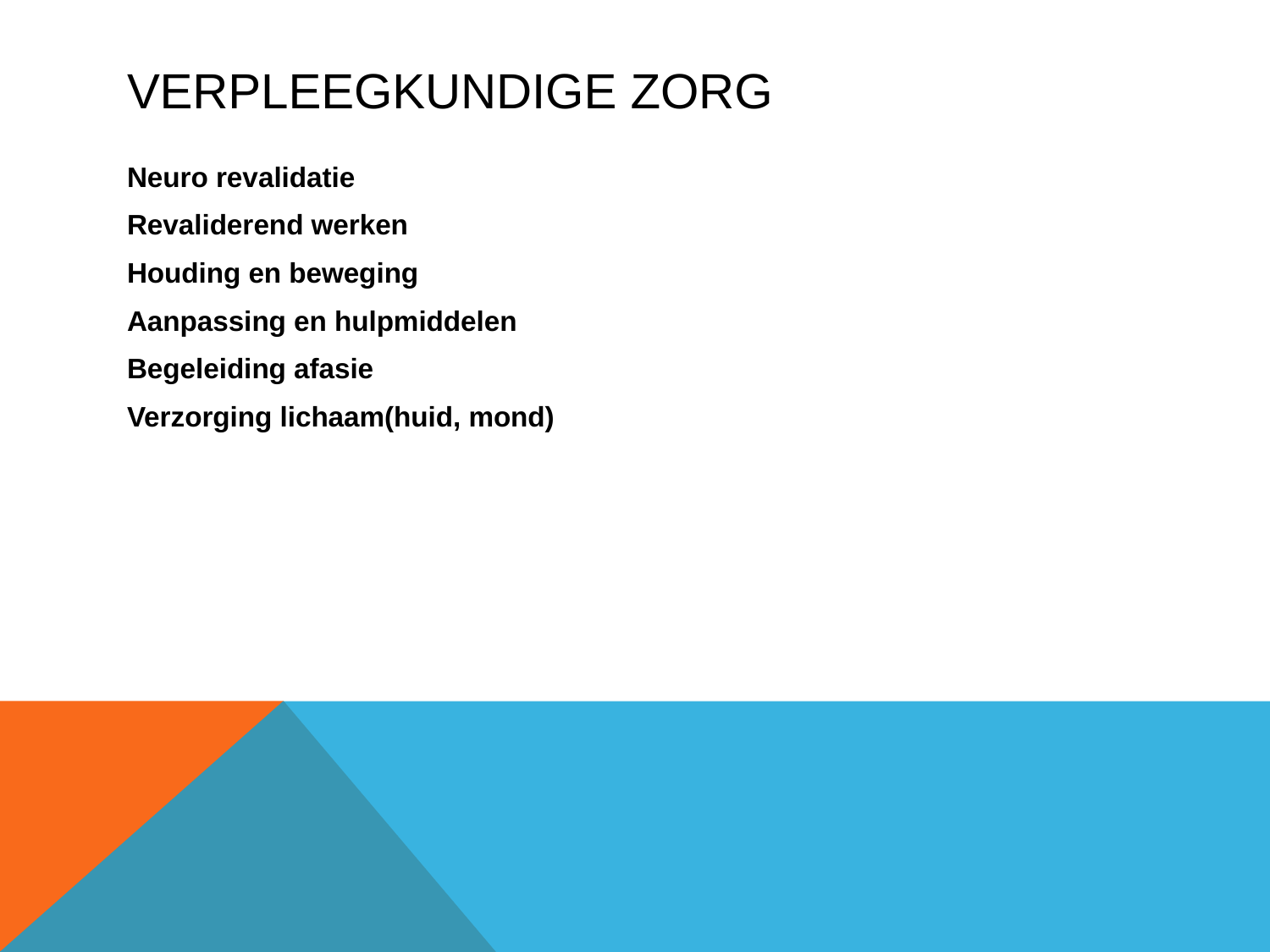

# Verpleegkundige Zorg
Neuro revalidatie
Revaliderend werken
Houding en beweging
Aanpassing en hulpmiddelen
Begeleiding afasie
Verzorging lichaam(huid, mond)